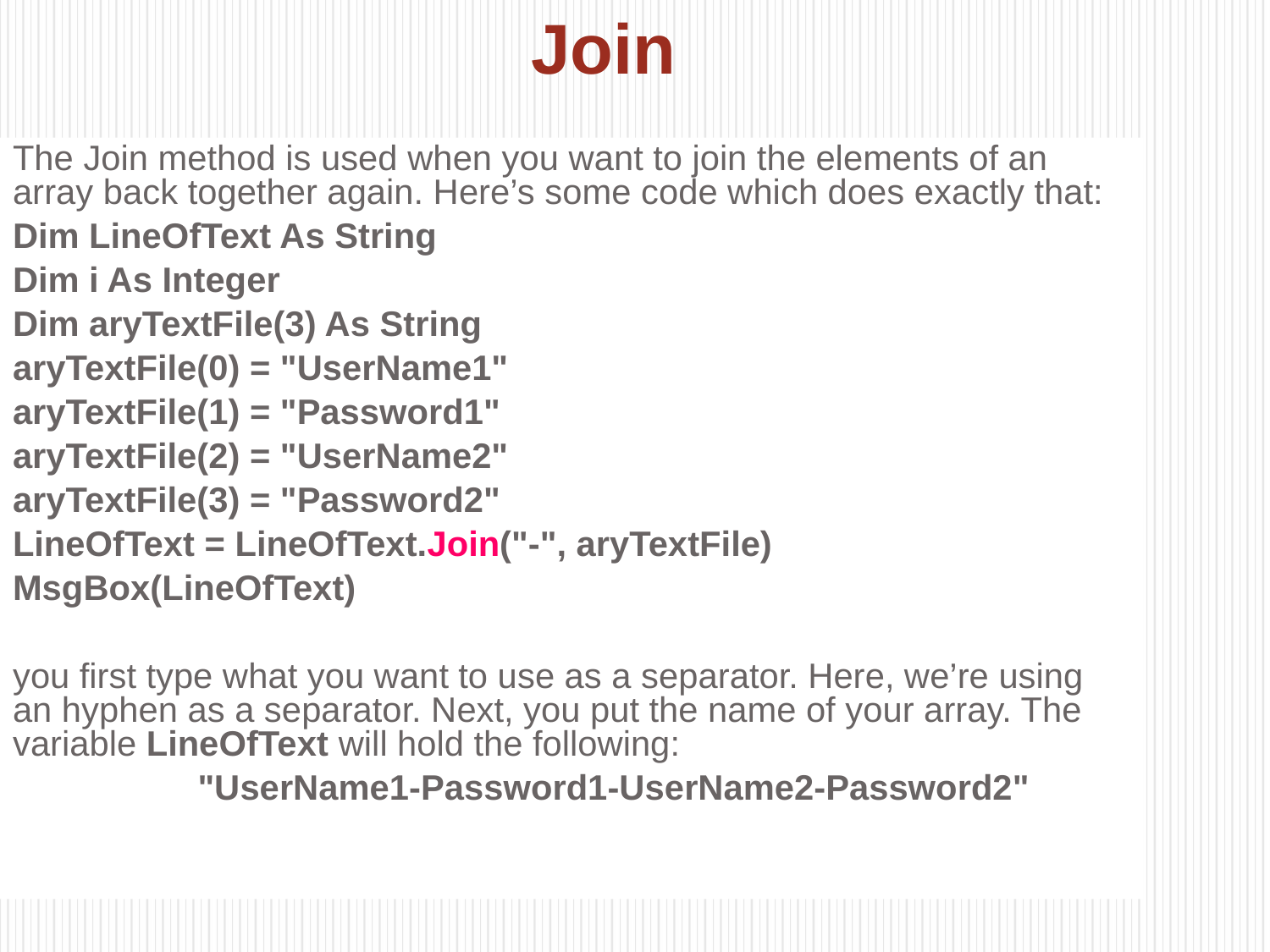

# Join
The Join method is used when you want to join the elements of an array back together again. Here’s some code which does exactly that:
Dim LineOfText As String
Dim i As Integer
Dim aryTextFile(3) As String
aryTextFile(0) = "UserName1"
aryTextFile(1) = "Password1"
aryTextFile(2) = "UserName2"
aryTextFile(3) = "Password2"
LineOfText = LineOfText.Join("-", aryTextFile)
MsgBox(LineOfText)

you first type what you want to use as a separator. Here, we’re using an hyphen as a separator. Next, you put the name of your array. The variable LineOfText will hold the following:
                   "UserName1-Password1-UserName2-Password2"